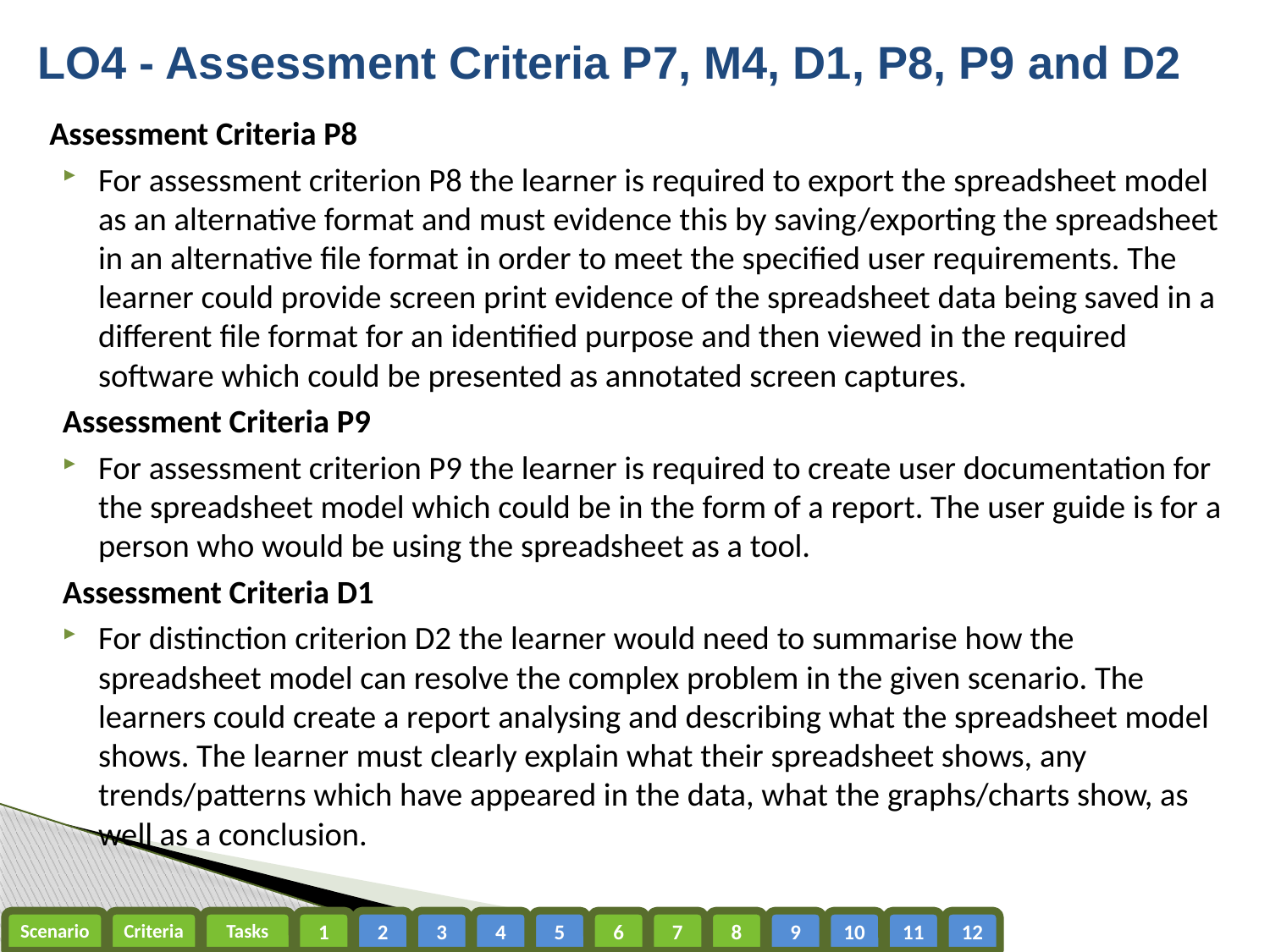

# LO4 - Assessment Criteria P7, M4, D1, P8, P9 and D2
Assessment Criteria P8
For assessment criterion P8 the learner is required to export the spreadsheet model as an alternative format and must evidence this by saving/exporting the spreadsheet in an alternative file format in order to meet the specified user requirements. The learner could provide screen print evidence of the spreadsheet data being saved in a different file format for an identified purpose and then viewed in the required software which could be presented as annotated screen captures.
Assessment Criteria P9
For assessment criterion P9 the learner is required to create user documentation for the spreadsheet model which could be in the form of a report. The user guide is for a person who would be using the spreadsheet as a tool.
Assessment Criteria D1
For distinction criterion D2 the learner would need to summarise how the spreadsheet model can resolve the complex problem in the given scenario. The learners could create a report analysing and describing what the spreadsheet model shows. The learner must clearly explain what their spreadsheet shows, any trends/patterns which have appeared in the data, what the graphs/charts show, as well as a conclusion.